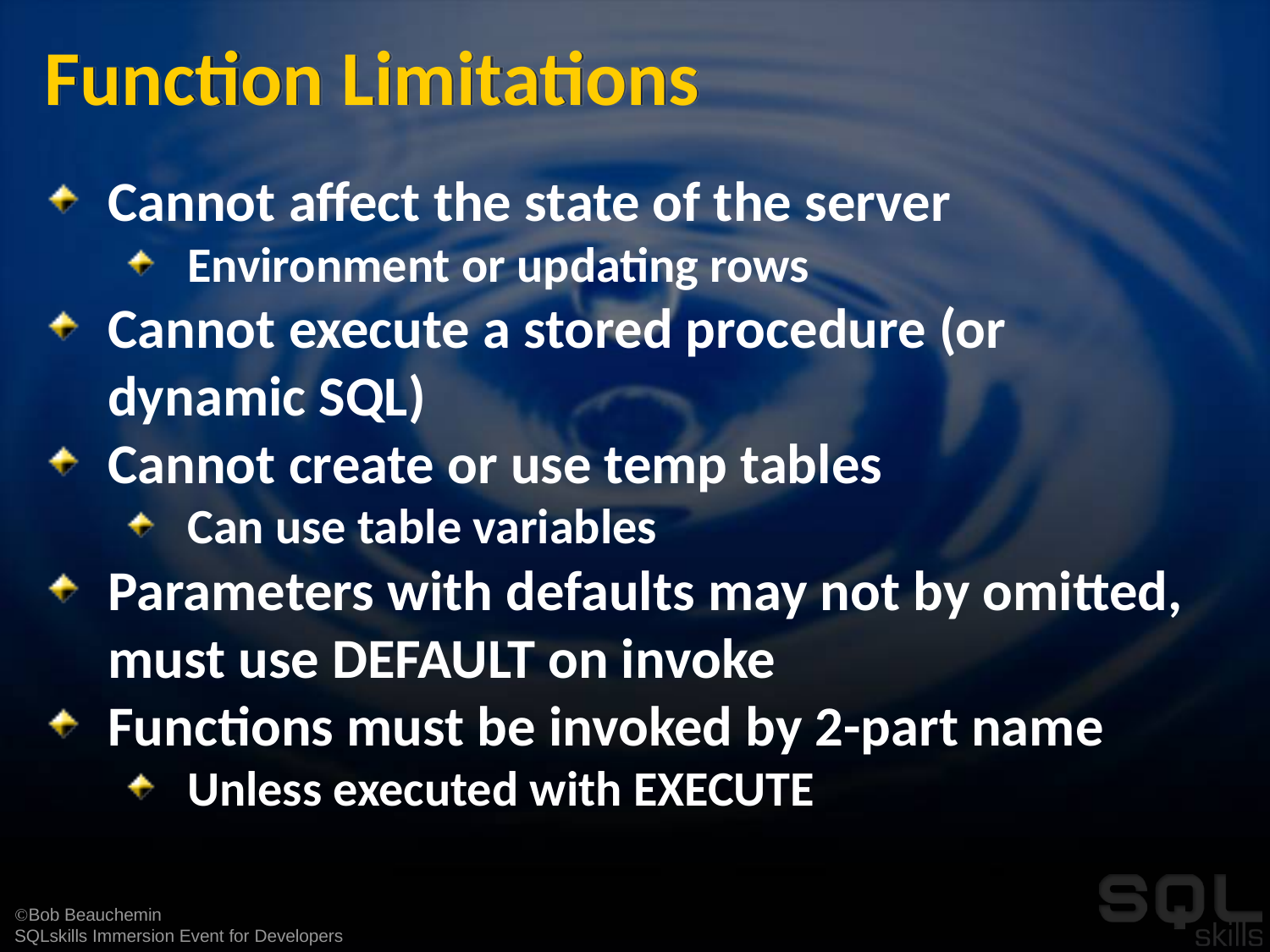

# Function Limitations
Cannot affect the state of the server
Environment or updating rows
Cannot execute a stored procedure (or dynamic SQL)
Cannot create or use temp tables
Can use table variables
Parameters with defaults may not by omitted, must use DEFAULT on invoke
Functions must be invoked by 2-part name
Unless executed with EXECUTE